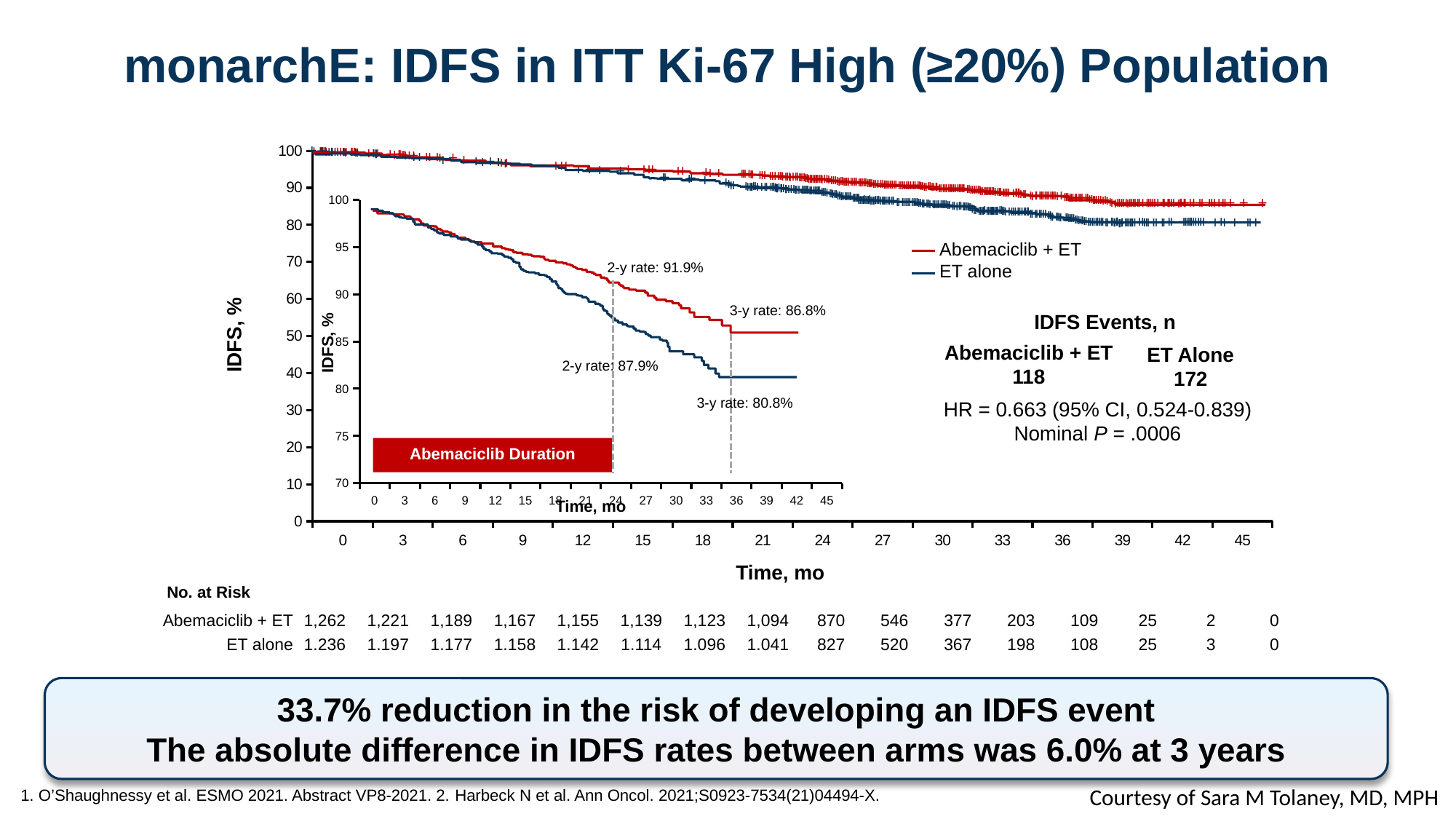

# monarchE: IDFS in ITT Ki-67 High (≥20%) Population
+
+
+
+
+
+
+
+
+
+
+
+
+
+
+
+
+
+
+
+
+
+
+
+
+
+
+
+
+
+
+
+
+
+
+
+
+
+
+
+
+
+
+
+
+
+
+
+
+
+
+
+
+
+
+
+
+
+
+
+
+
+
+
+
+
+
+
+
+
+
+
+
+
+
+
+
+
+
+
+
+
+
+
+
+
+
+
+
+
+
+
+
+
+
+
+
+
+
+
+
+
+
+
+
+
+
+
+
+
+
+
+
+
+
+
+
+
+
+
+
+
+
+
+
+
+
+
+
+
+
+
+
+
+
+
+
+
+
+
+
+
+
+
+
+
+
+
+
+
+
+
+
+
+
+
+
+
+
+
+
+
+
+
+
+
+
+
+
+
+
+
+
+
+
+
+
+
+
+
+
+
+
+
+
+
+
+
+
+
+
+
+
+
+
+
+
+
+
+
+
+
+
+
+
+
+
+
+
+
+
+
+
+
+
+
+
+
+
+
+
+
+
+
+
+
+
+
+
+
+
+
+
+
+
+
+
+
+
+
+
+
+
+
+
+
+
+
+
+
+
+
+
+
+
+
+
+
+
+
+
+
+
+
+
+
+
+
+
+
+
+
+
+
+
+
+
+
+
+
+
+
+
+
+
+
+
+
+
+
+
+
+
+
+
+
+
+
+
+
+
+
+
+
+
+
+
+
+
+
+
+
+
+
+
+
+
+
+
+
+
+
+
+
+
+
+
+
+
+
+
+
+
+
+
+
+
+
+
+
+
+
+
+
+
+
+
+
+
+
+
+
+
+
+
+
+
+
+
+
+
+
+
+
+
+
+
+
+
+
+
+
+
+
+
+
+
+
+
+
+
+
+
+
+
+
+
+
+
+
+
+
+
+
+
+
+
+
+
+
+
+
+
+
+
+
+
+
+
+
+
+
+
+
+
+
+
+
+
+
+
+
+
+
+
+
+
+
+
+
+
+
+
+
+
+
+
+
+
+
+
+
+
+
+
+
+
+
+
+
+
+
+
+
+
+
+
+
+
+
+
+
+
+
+
+
+
+
+
+
+
+
+
+
+
+
+
+
+
+
+
+
+
+
+
+
+
+
+
+
+
+
+
+
+
+
+
+
+
+
+
+
+
+
+
+
+
+
+
+
+
+
+
+
+
+
+
+
+
+
+
+
+
+
+
+
+
+
+
+
+
+
+
+
+
+
+
+
+
+
+
+
+
+
+
+
+
+
+
+
+
+

### Chart

| Category | Series 1 | Series 2 | Series 3 |
|---|---|---|---|
| 0 | None | None | None |
| 3 | None | None | None |
| 6 | None | None | None |
| 9 | None | None | None |
| 12 | None | None | None |
| 15 | None | None | None |
| 18 | None | None | None |
| 21 | None | None | None |
| 24 | None | None | None |
| 27 | None | None | None |
| 30 | None | None | None |
| 33 | None | None | None |
| 36 | None | None | None |
| 39 | None | None | None |
| 42 | None | None | None |
| 45 | None | None | None |

### Chart

| Category | Series 1 | Series 2 | Series 3 |
|---|---|---|---|
| 0 | None | None | None |
| 3 | None | None | None |
| 6 | None | None | None |
| 9 | None | None | None |
| 12 | None | None | None |
| 15 | None | None | None |
| 18 | None | None | None |
| 21 | None | None | None |
| 24 | None | None | None |
| 27 | None | None | None |
| 30 | None | None | None |
| 33 | None | None | None |
| 36 | None | None | None |
| 39 | None | None | None |
| 42 | None | None | None |
| 45 | None | None | None |

Abemaciclib + ET
ET alone
2-y rate: 91.9%

3-y rate: 86.8%
IDFS Events, n
IDFS, %
IDFS, %

Abemaciclib + ET
118
ET Alone
172
2-y rate: 87.9%
3-y rate: 80.8%
HR = 0.663 (95% CI, 0.524-0.839)
Nominal P = .0006
Abemaciclib Duration
Time, mo
Time, mo
No. at Risk
| Abemaciclib + ET | 1,262 | 1,221 | 1,189 | 1,167 | 1,155 | 1,139 | 1,123 | 1,094 | 870 | 546 | 377 | 203 | 109 | 25 | 2 | 0 |
| --- | --- | --- | --- | --- | --- | --- | --- | --- | --- | --- | --- | --- | --- | --- | --- | --- |
| ET alone | 1.236 | 1.197 | 1.177 | 1.158 | 1.142 | 1.114 | 1.096 | 1.041 | 827 | 520 | 367 | 198 | 108 | 25 | 3 | 0 |
33.7% reduction in the risk of developing an IDFS event
The absolute difference in IDFS rates between arms was 6.0% at 3 years
1. O’Shaughnessy et al. ESMO 2021. Abstract VP8-2021. 2. Harbeck N et al. Ann Oncol. 2021;S0923-7534(21)04494-X.
Courtesy of Sara M Tolaney, MD, MPH